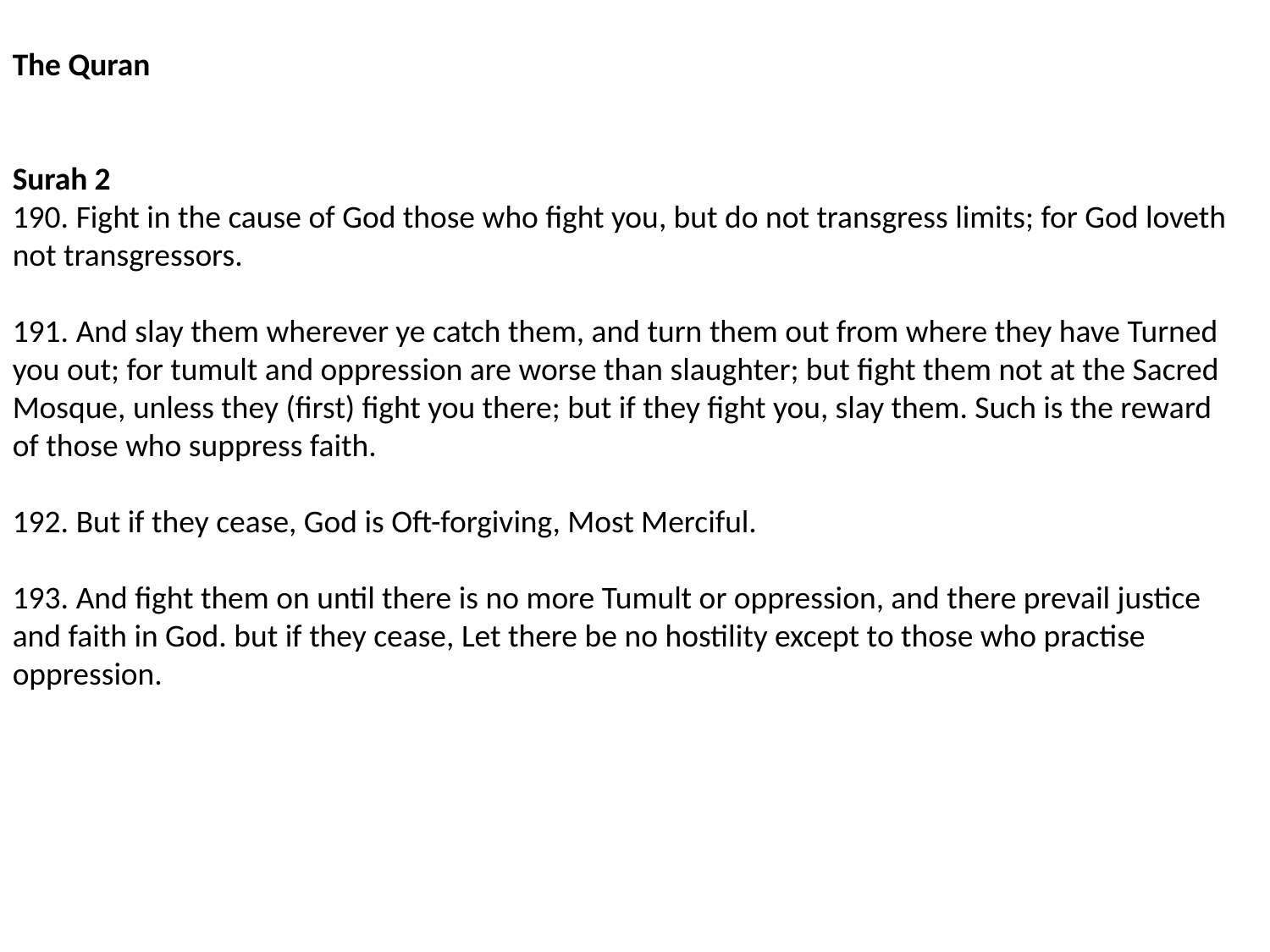

The Quran

Surah 2
190. Fight in the cause of God those who fight you, but do not transgress limits; for God loveth not transgressors.

191. And slay them wherever ye catch them, and turn them out from where they have Turned you out; for tumult and oppression are worse than slaughter; but fight them not at the Sacred Mosque, unless they (first) fight you there; but if they fight you, slay them. Such is the reward of those who suppress faith.

192. But if they cease, God is Oft-forgiving, Most Merciful.

193. And fight them on until there is no more Tumult or oppression, and there prevail justice and faith in God. but if they cease, Let there be no hostility except to those who practise oppression.